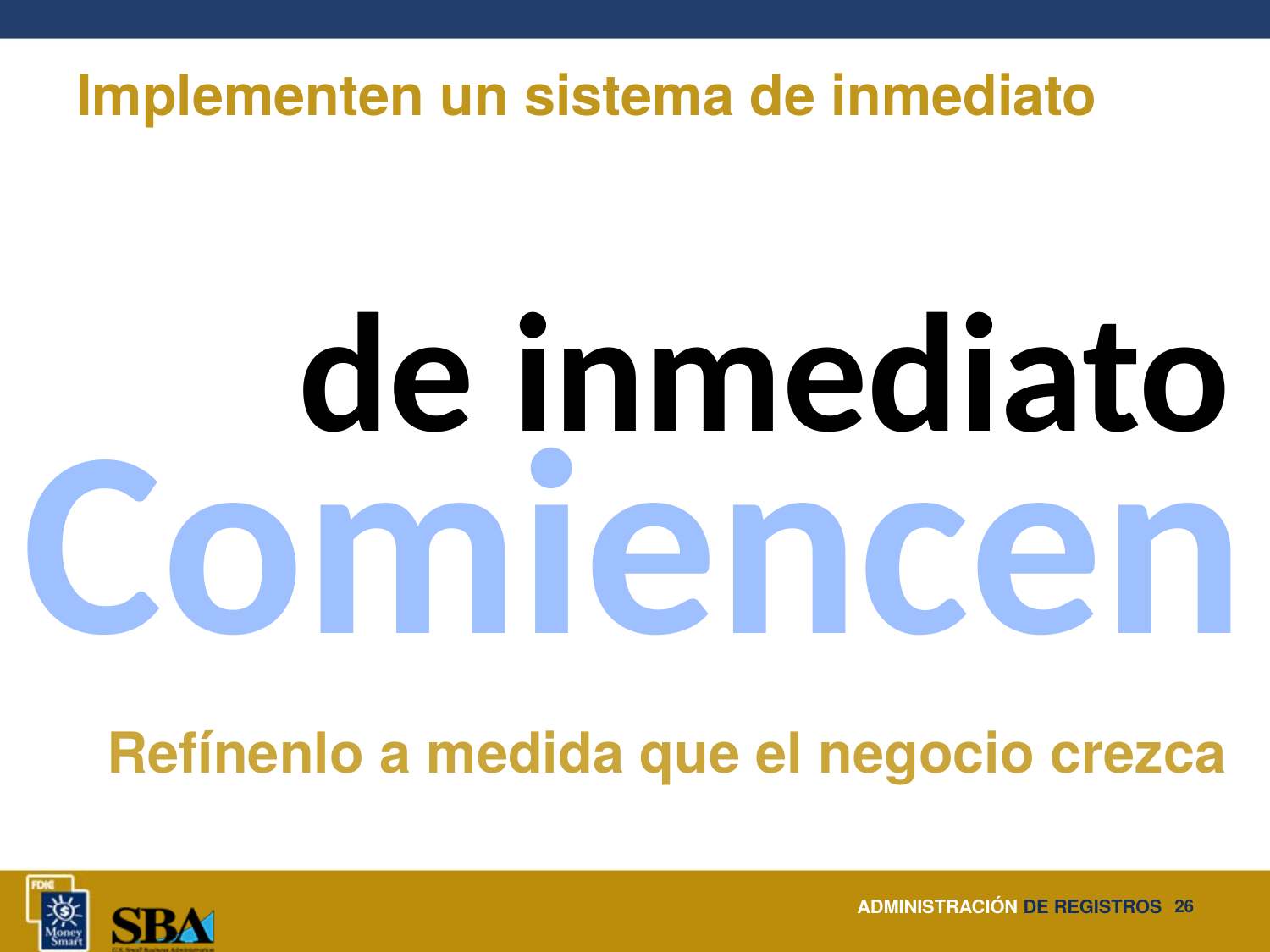

# Implementen un sistema de inmediato
de inmediato
Comiencen
Refínenlo a medida que el negocio crezca